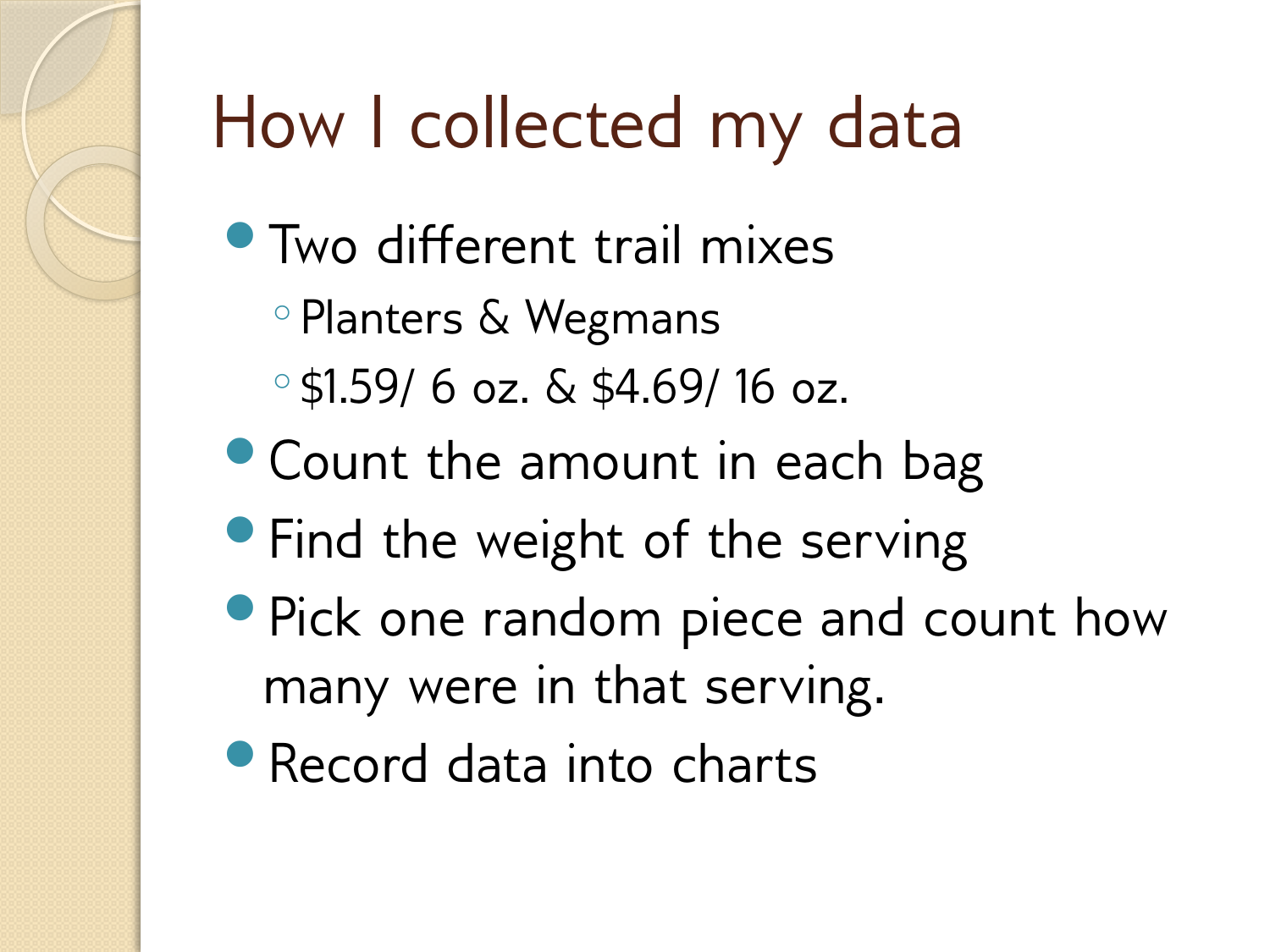

# How I collected my data
Two different trail mixes
Planters & Wegmans
$1.59/ 6 oz. & $4.69/ 16 oz.
Count the amount in each bag
Find the weight of the serving
Pick one random piece and count how many were in that serving.
Record data into charts